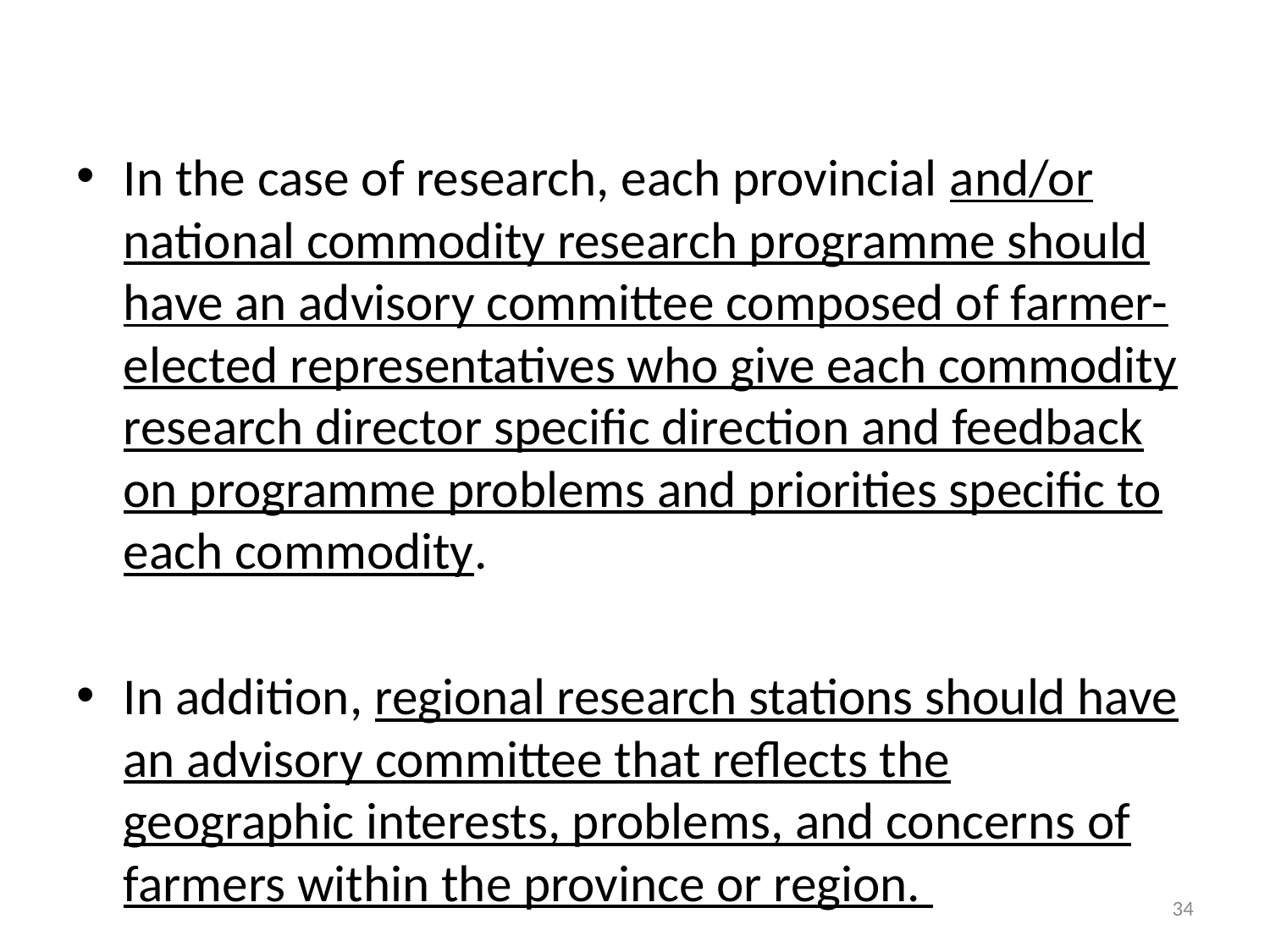

In the case of research, each provincial and/or national commodity research programme should have an advisory committee composed of farmer-elected representatives who give each commodity research director specific direction and feedback on programme problems and priorities specific to each commodity.

In addition, regional research stations should have an advisory committee that reflects the geographic interests, problems, and concerns of farmers within the province or region.

34